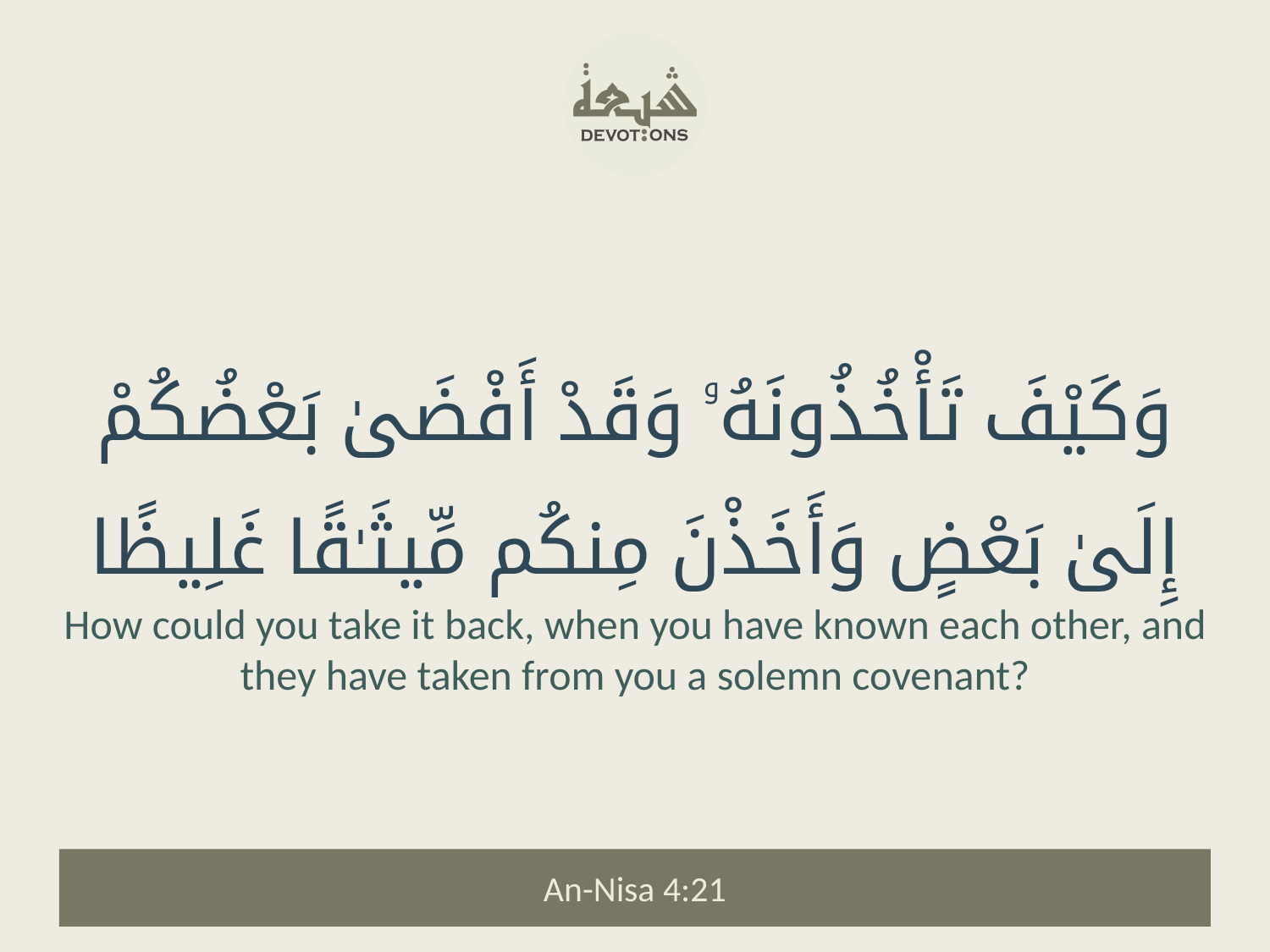

وَكَيْفَ تَأْخُذُونَهُۥ وَقَدْ أَفْضَىٰ بَعْضُكُمْ إِلَىٰ بَعْضٍ وَأَخَذْنَ مِنكُم مِّيثَـٰقًا غَلِيظًا
How could you take it back, when you have known each other, and they have taken from you a solemn covenant?
An-Nisa 4:21